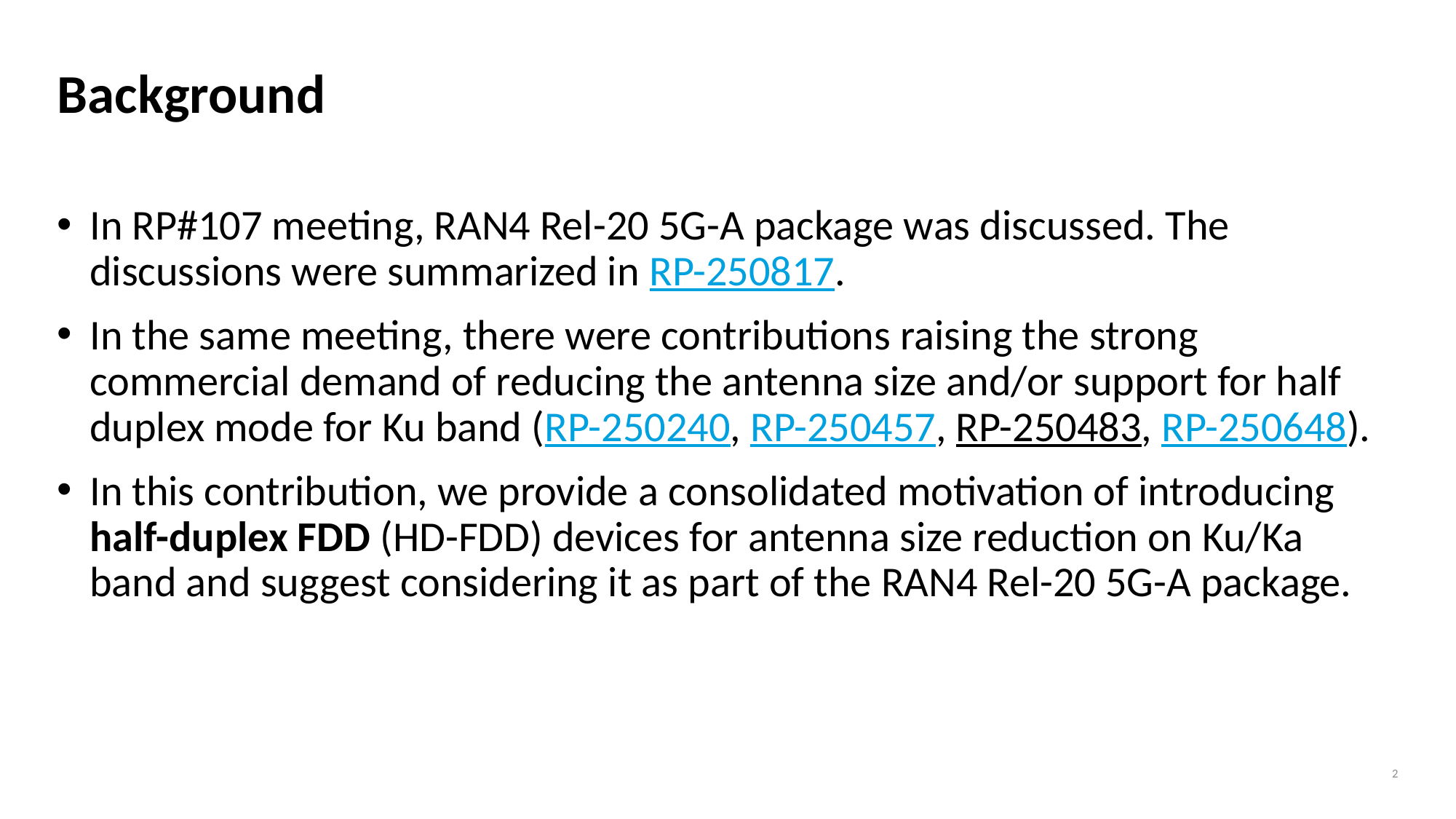

# Background
In RP#107 meeting, RAN4 Rel-20 5G-A package was discussed. The discussions were summarized in RP-250817.
In the same meeting, there were contributions raising the strong commercial demand of reducing the antenna size and/or support for half duplex mode for Ku band (RP-250240, RP-250457, RP-250483, RP-250648).
In this contribution, we provide a consolidated motivation of introducing half-duplex FDD (HD-FDD) devices for antenna size reduction on Ku/Ka band and suggest considering it as part of the RAN4 Rel-20 5G-A package.
2